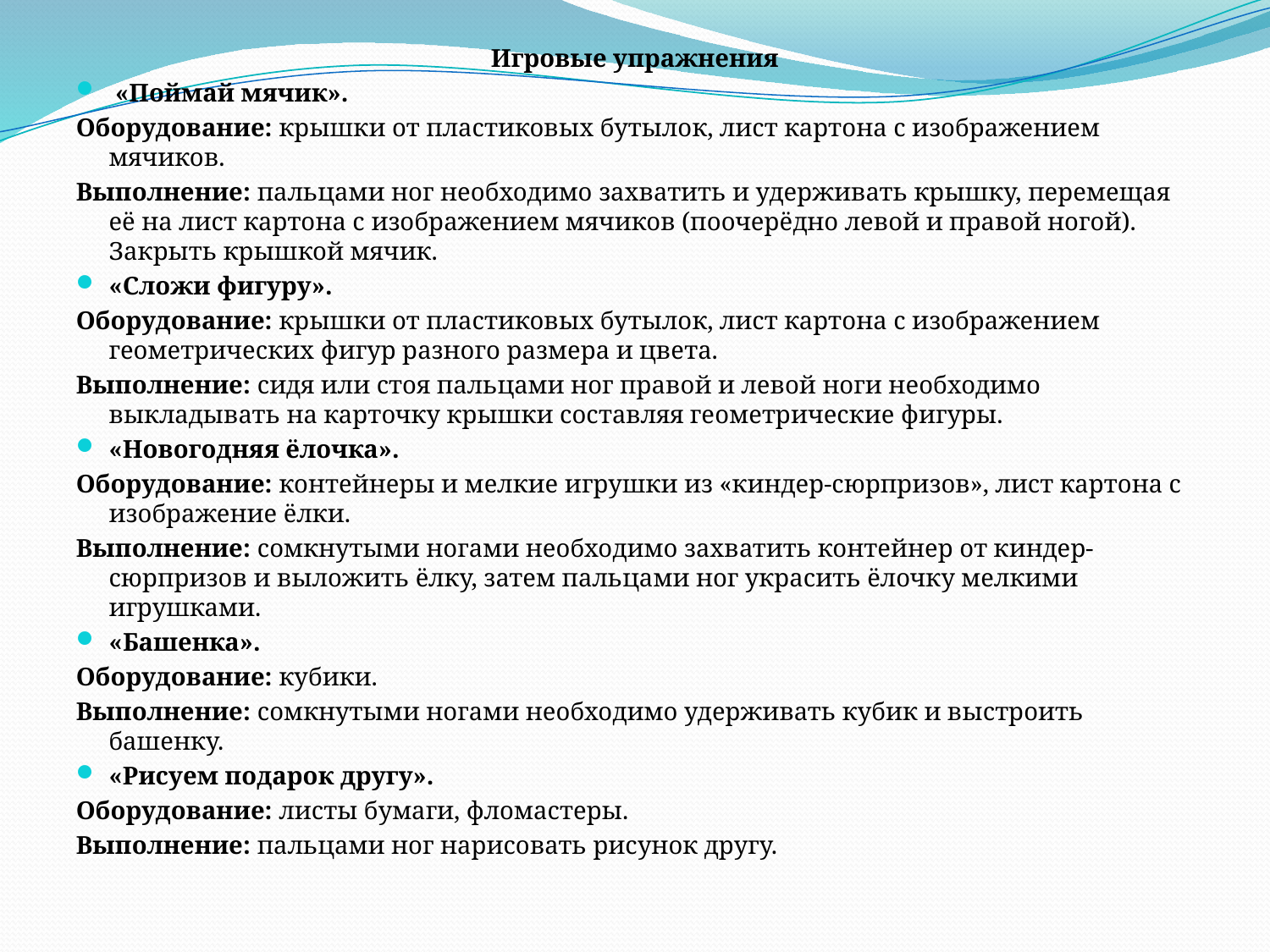

Игровые упражнения
 «Поймай мячик».
Оборудование: крышки от пластиковых бутылок, лист картона с изображением мячиков.
Выполнение: пальцами ног необходимо захватить и удерживать крышку, перемещая её на лист картона с изображением мячиков (поочерёдно левой и правой ногой). Закрыть крышкой мячик.
«Сложи фигуру».
Оборудование: крышки от пластиковых бутылок, лист картона с изображением геометрических фигур разного размера и цвета.
Выполнение: сидя или стоя пальцами ног правой и левой ноги необходимо выкладывать на карточку крышки составляя геометрические фигуры.
«Новогодняя ёлочка».
Оборудование: контейнеры и мелкие игрушки из «киндер-сюрпризов», лист картона с изображение ёлки.
Выполнение: сомкнутыми ногами необходимо захватить контейнер от киндер-сюрпризов и выложить ёлку, затем пальцами ног украсить ёлочку мелкими игрушками.
«Башенка».
Оборудование: кубики.
Выполнение: сомкнутыми ногами необходимо удерживать кубик и выстроить башенку.
«Рисуем подарок другу».
Оборудование: листы бумаги, фломастеры.
Выполнение: пальцами ног нарисовать рисунок другу.